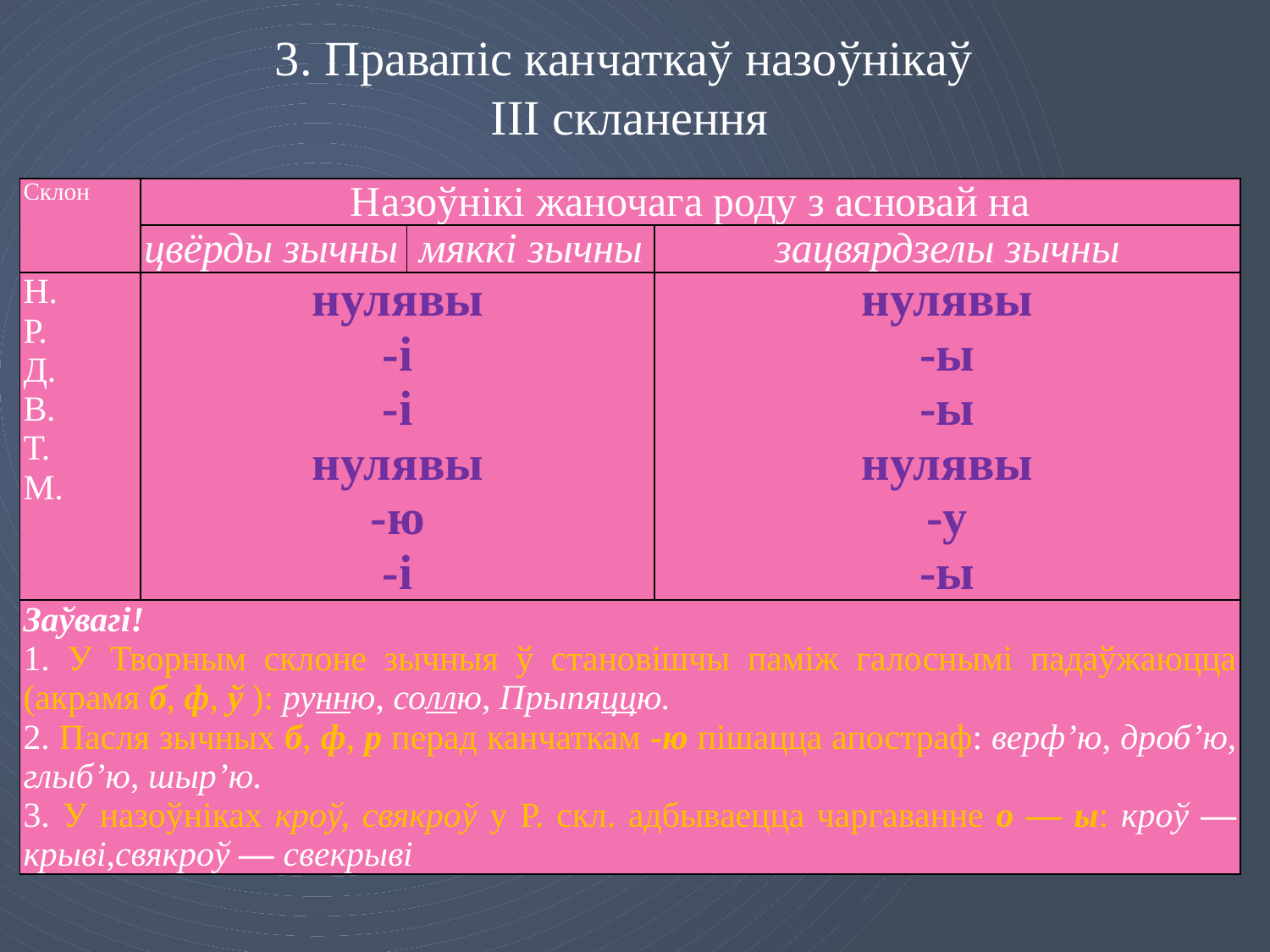

3. Правапіс канчаткаў назоўнікаў
ІІІ скланення
| Склон | Назоўнікі жаночага роду з асновай на |  |  |
| --- | --- | --- | --- |
|  | цвёрды зычны | мяккі зычны | зацвярдзелы зычны |
| Н. Р. Д. В. Т. М. | нулявы -і -і нулявы -ю -і |  | нулявы -ы -ы нулявы -у -ы |
| Заўвагі! 1. У Творным склоне зычныя ў становішчы паміж галоснымі падаўжаюцца (акрамя б, ф, ў ): рунню, соллю, Прыпяццю. 2. Пасля зычных б, ф, р перад канчаткам -ю пішацца апостраф: верф’ю, дроб’ю, глыб’ю, шыр’ю. 3. У назоўніках кроў, свякроў у Р. скл. адбываецца чаргаванне о — ы: кроў — крыві,свякроў — свекрыві |  |  |  |